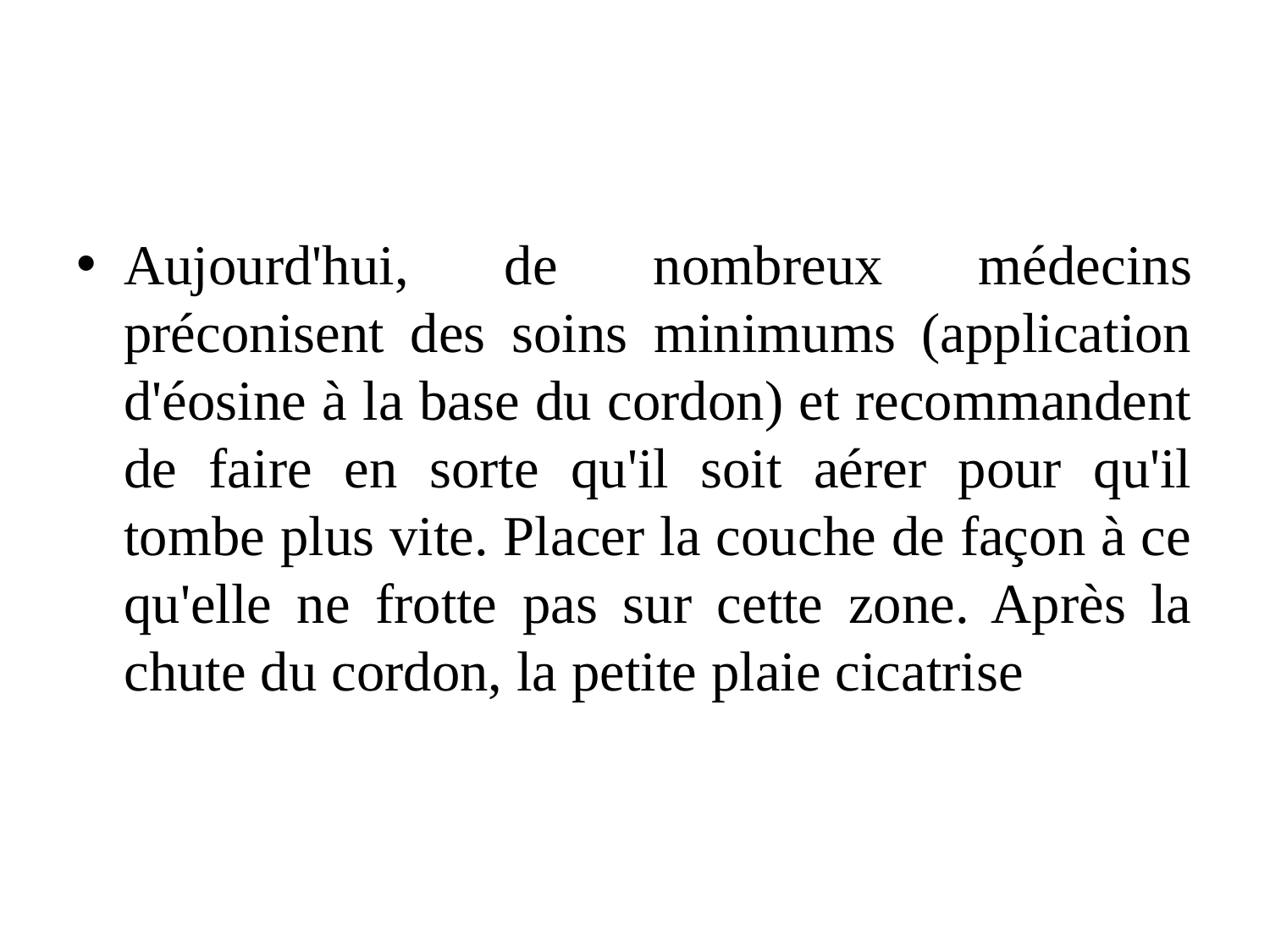

#
Aujourd'hui, de nombreux médecins préconisent des soins minimums (application d'éosine à la base du cordon) et recommandent de faire en sorte qu'il soit aérer pour qu'il tombe plus vite. Placer la couche de façon à ce qu'elle ne frotte pas sur cette zone. Après la chute du cordon, la petite plaie cicatrise